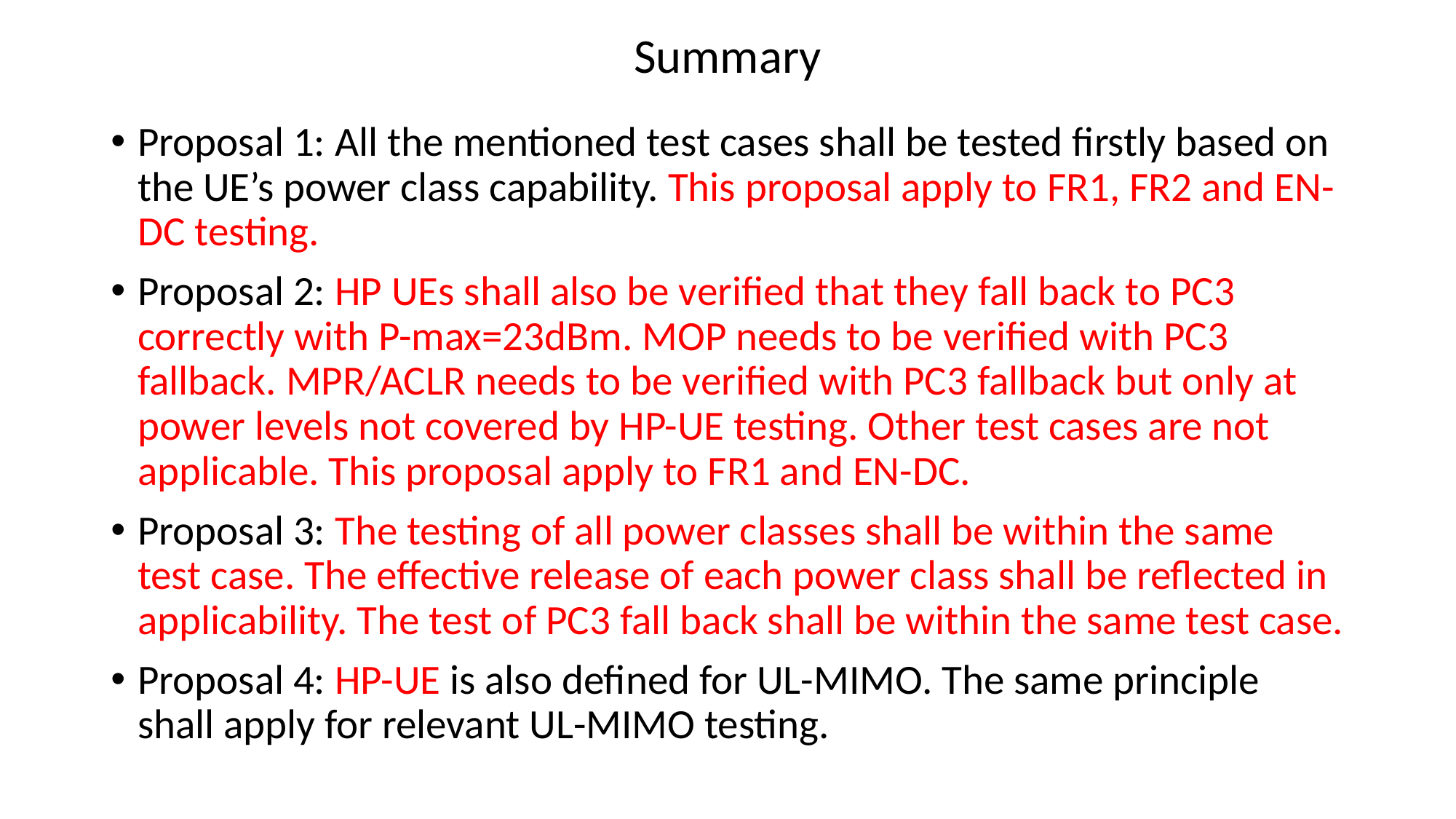

Summary
Proposal 1: All the mentioned test cases shall be tested firstly based on the UE’s power class capability. This proposal apply to FR1, FR2 and EN-DC testing.
Proposal 2: HP UEs shall also be verified that they fall back to PC3 correctly with P-max=23dBm. MOP needs to be verified with PC3 fallback. MPR/ACLR needs to be verified with PC3 fallback but only at power levels not covered by HP-UE testing. Other test cases are not applicable. This proposal apply to FR1 and EN-DC.
Proposal 3: The testing of all power classes shall be within the same test case. The effective release of each power class shall be reflected in applicability. The test of PC3 fall back shall be within the same test case.
Proposal 4: HP-UE is also defined for UL-MIMO. The same principle shall apply for relevant UL-MIMO testing.